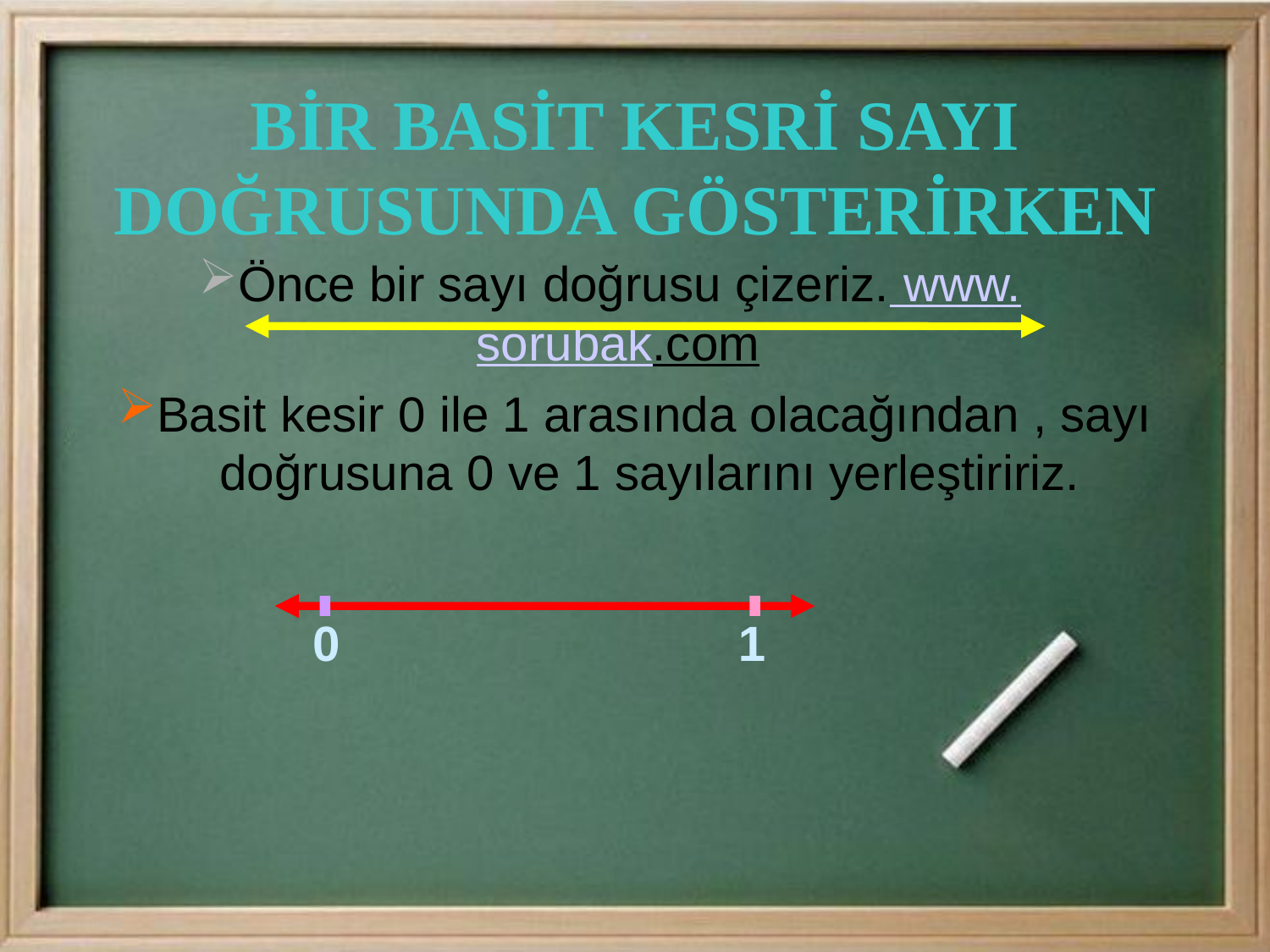

# BİR BASİT KESRİ SAYI DOĞRUSUNDA GÖSTERİRKEN
Önce bir sayı doğrusu çizeriz. www.sorubak.com

Basit kesir 0 ile 1 arasında olacağından , sayı doğrusuna 0 ve 1 sayılarını yerleştiririz.

    0                             1